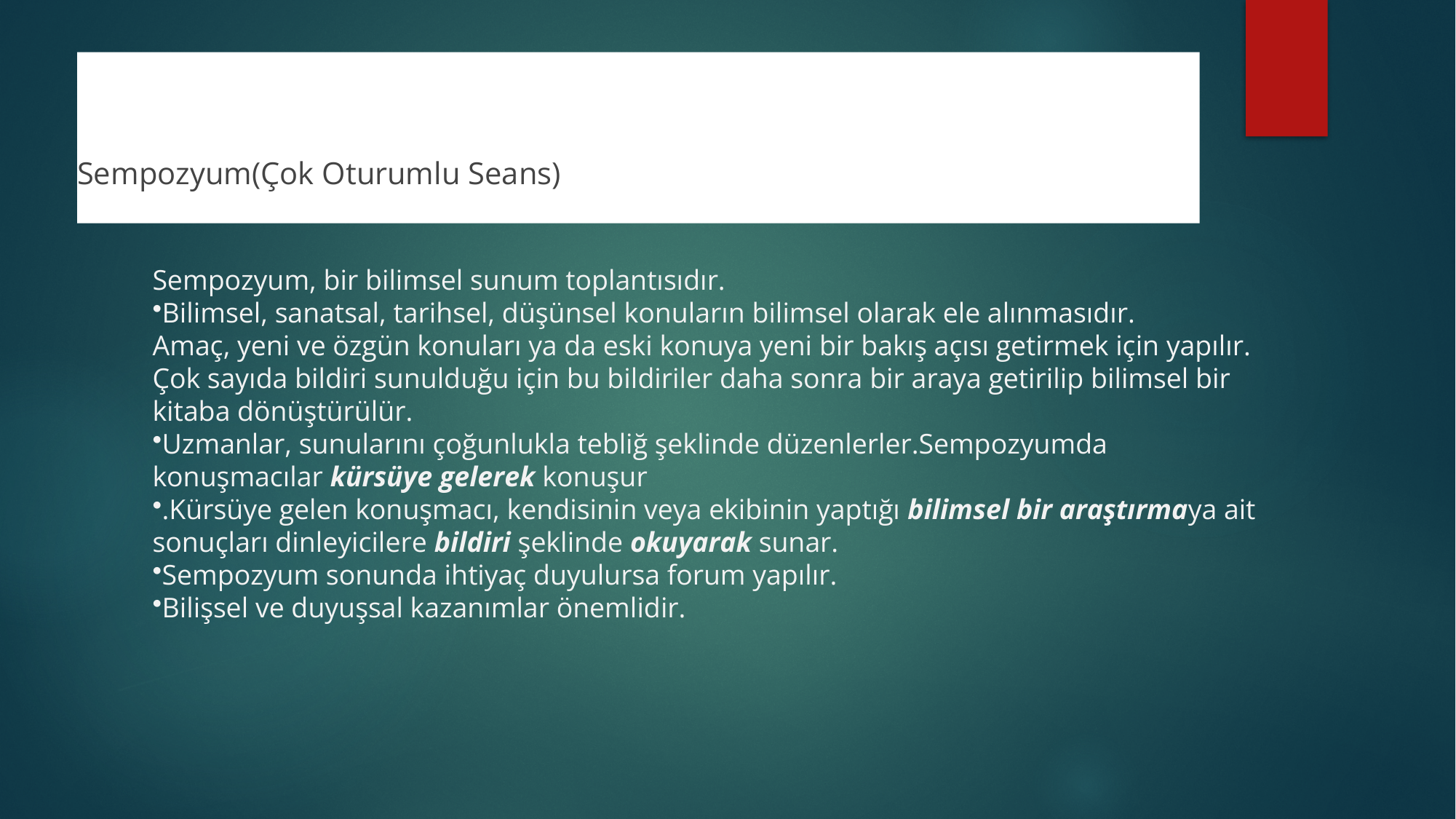

# Sempozyum(Çok Oturumlu Seans)

Sempozyum, bir bilimsel sunum toplantısıdır.
Bilimsel, sanatsal, tarihsel, düşünsel konuların bilimsel olarak ele alınmasıdır.
Amaç, yeni ve özgün konuları ya da eski konuya yeni bir bakış açısı getirmek için yapılır.
Çok sayıda bildiri sunulduğu için bu bildiriler daha sonra bir araya getirilip bilimsel bir kitaba dönüştürülür.
Uzmanlar, sunularını çoğunlukla tebliğ şeklinde düzenlerler.Sempozyumda konuşmacılar kürsüye gelerek konuşur
.Kürsüye gelen konuşmacı, kendisinin veya ekibinin yaptığı bilimsel bir araştırmaya ait sonuçları dinleyicilere bildiri şeklinde okuyarak sunar.
Sempozyum sonunda ihtiyaç duyulursa forum yapılır.
Bilişsel ve duyuşsal kazanımlar önemlidir.